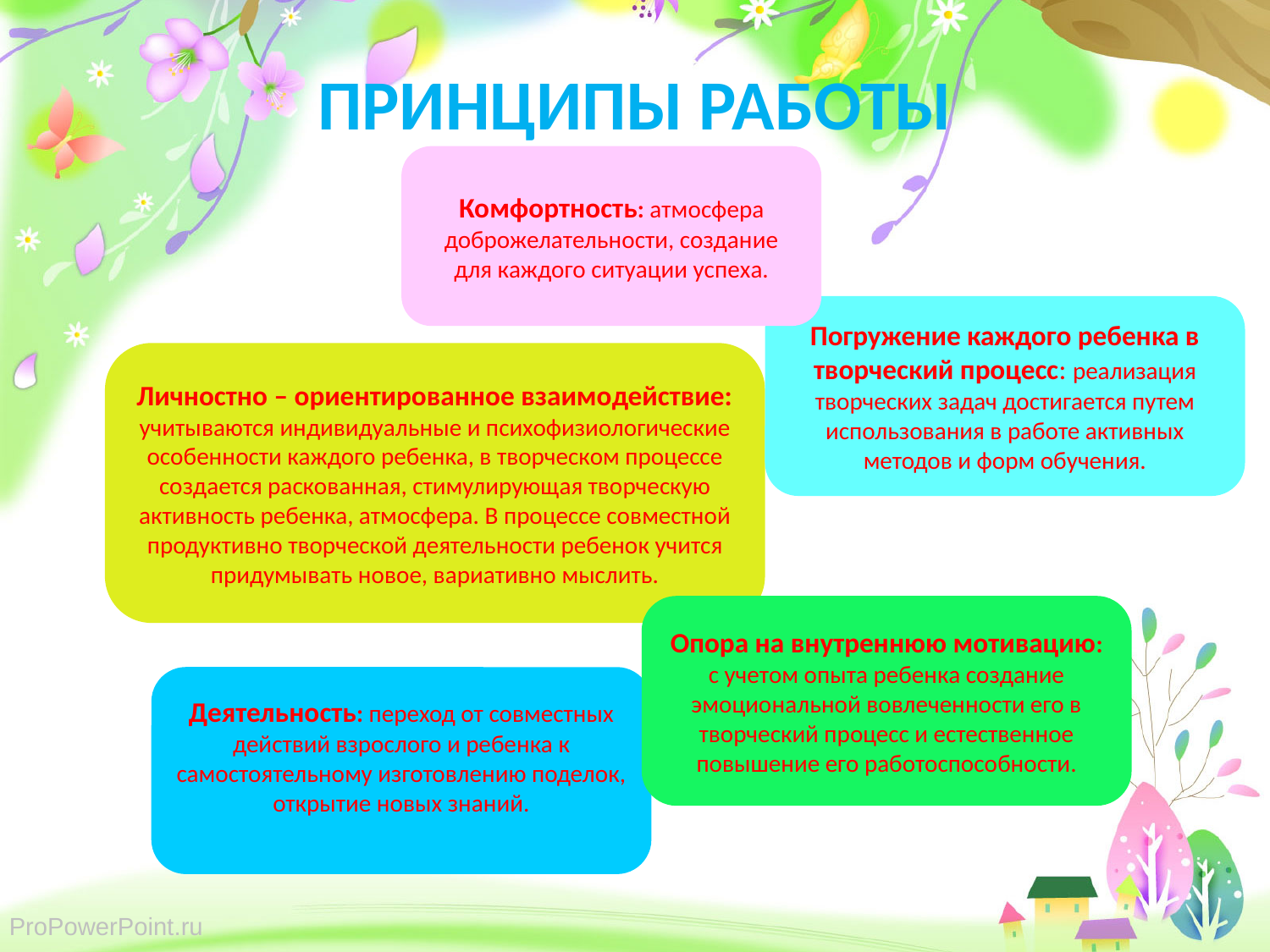

# Принципы работы
Комфортность: атмосфера доброжелательности, создание для каждого ситуации успеха.

Погружение каждого ребенка в творческий процесс: реализация творческих задач достигается путем использования в работе активных методов и форм обучения.
Личностно – ориентированное взаимодействие: учитываются индивидуальные и психофизиологические особенности каждого ребенка, в творческом процессе создается раскованная, стимулирующая творческую активность ребенка, атмосфера. В процессе совместной продуктивно творческой деятельности ребенок учится придумывать новое, вариативно мыслить.
Опора на внутреннюю мотивацию: с учетом опыта ребенка создание эмоциональной вовлеченности его в творческий процесс и естественное повышение его работоспособности.
Деятельность: переход от совместных действий взрослого и ребенка к самостоятельному изготовлению поделок, открытие новых знаний.